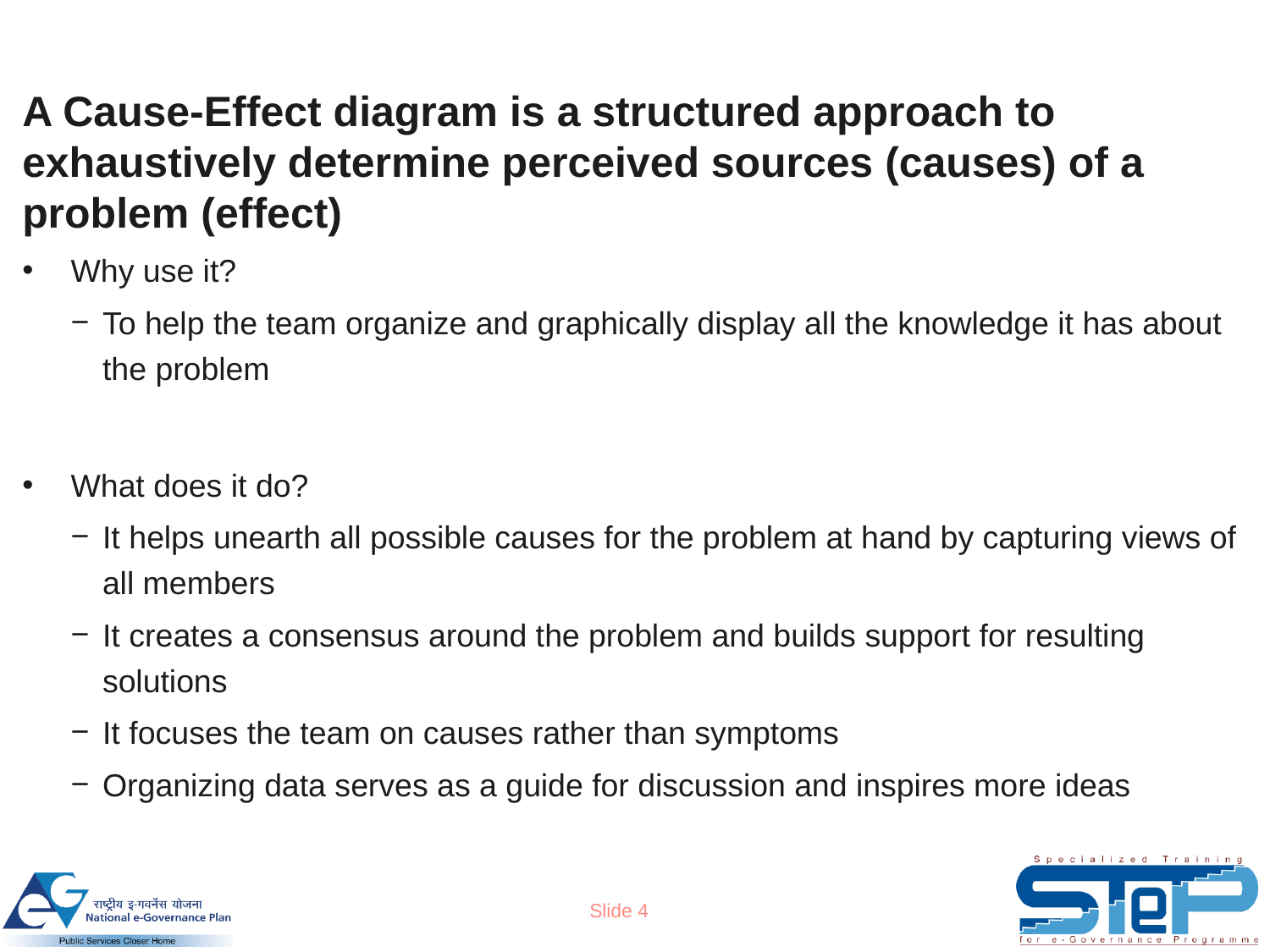

# A Cause-Effect diagram is a structured approach to exhaustively determine perceived sources (causes) of a problem (effect)
Why use it?
To help the team organize and graphically display all the knowledge it has about the problem

What does it do?
It helps unearth all possible causes for the problem at hand by capturing views of all members
It creates a consensus around the problem and builds support for resulting solutions
It focuses the team on causes rather than symptoms
Organizing data serves as a guide for discussion and inspires more ideas